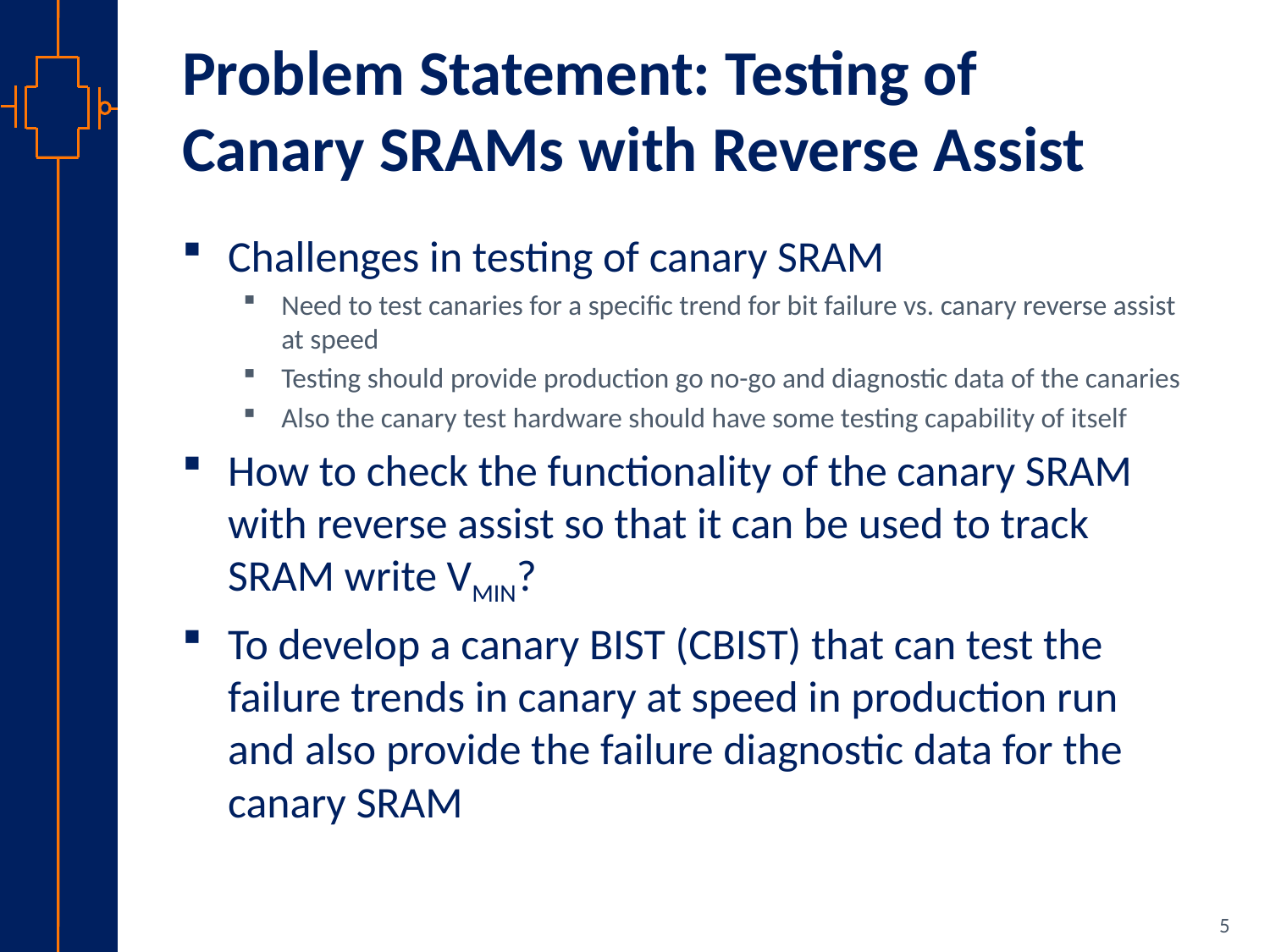

# Problem Statement: Testing of Canary SRAMs with Reverse Assist
Challenges in testing of canary SRAM
Need to test canaries for a specific trend for bit failure vs. canary reverse assist at speed
Testing should provide production go no-go and diagnostic data of the canaries
Also the canary test hardware should have some testing capability of itself
How to check the functionality of the canary SRAM with reverse assist so that it can be used to track SRAM write VMIN?
To develop a canary BIST (CBIST) that can test the failure trends in canary at speed in production run and also provide the failure diagnostic data for the canary SRAM

5